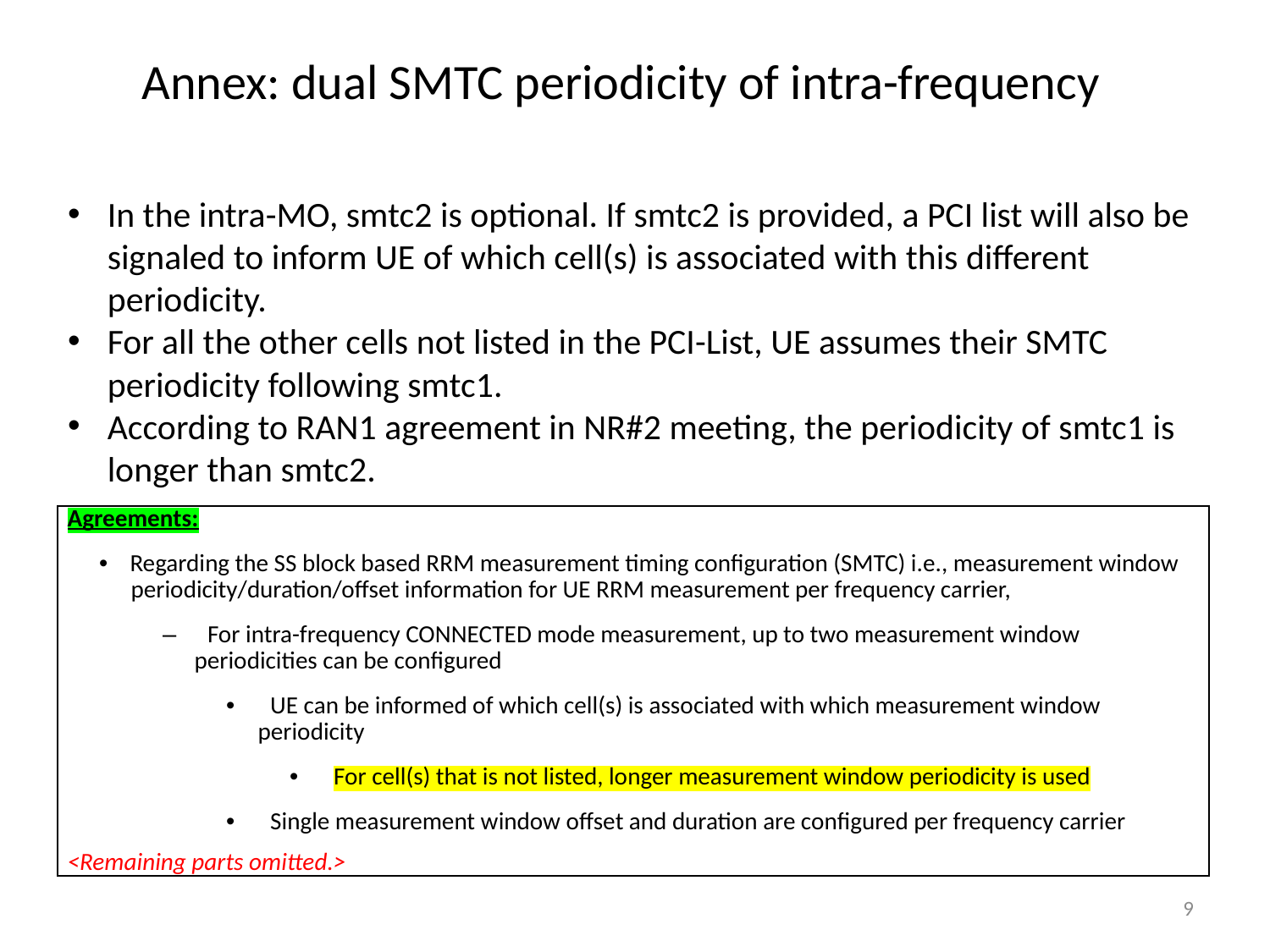

# Annex: dual SMTC periodicity of intra-frequency
In the intra-MO, smtc2 is optional. If smtc2 is provided, a PCI list will also be signaled to inform UE of which cell(s) is associated with this different periodicity.
For all the other cells not listed in the PCI-List, UE assumes their SMTC periodicity following smtc1.
According to RAN1 agreement in NR#2 meeting, the periodicity of smtc1 is longer than smtc2.
| Agreements: •     Regarding the SS block based RRM measurement timing configuration (SMTC) i.e., measurement window periodicity/duration/offset information for UE RRM measurement per frequency carrier, –       For intra-frequency CONNECTED mode measurement, up to two measurement window periodicities can be configured •        UE can be informed of which cell(s) is associated with which measurement window periodicity •        For cell(s) that is not listed, longer measurement window periodicity is used •        Single measurement window offset and duration are configured per frequency carrier <Remaining parts omitted.> |
| --- |
9